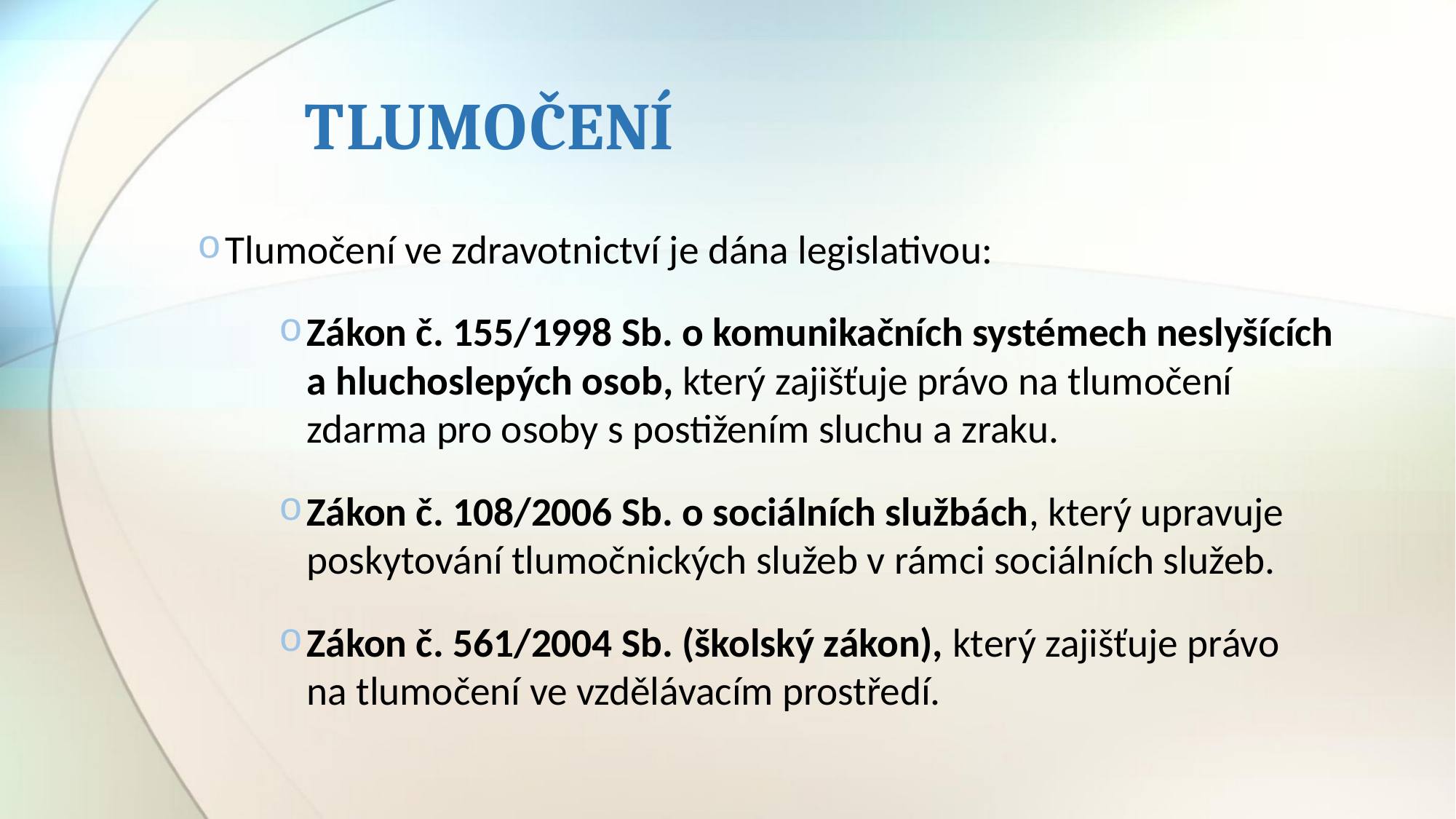

# TLUMOČENÍ
Tlumočení ve zdravotnictví je dána legislativou:
Zákon č. 155/1998 Sb. o komunikačních systémech neslyšících
a hluchoslepých osob, který zajišťuje právo na tlumočení zdarma pro osoby s postižením sluchu a zraku.
Zákon č. 108/2006 Sb. o sociálních službách, který upravuje poskytování tlumočnických služeb v rámci sociálních služeb.
Zákon č. 561/2004 Sb. (školský zákon), který zajišťuje právo
na tlumočení ve vzdělávacím prostředí.